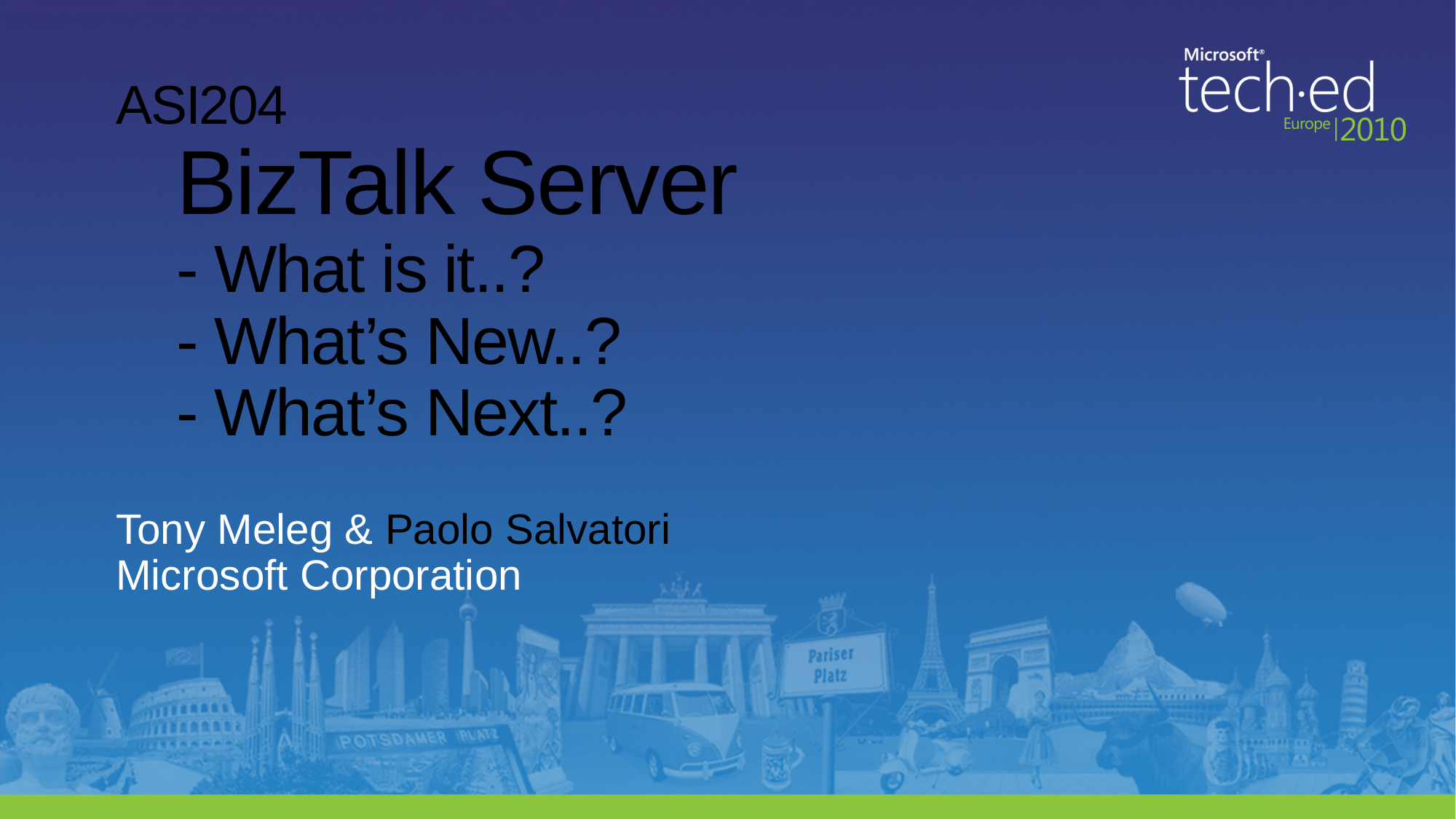

# ASI204 BizTalk Server - What is it..? - What’s New..? - What’s Next..?
Tony Meleg & Paolo Salvatori
Microsoft Corporation